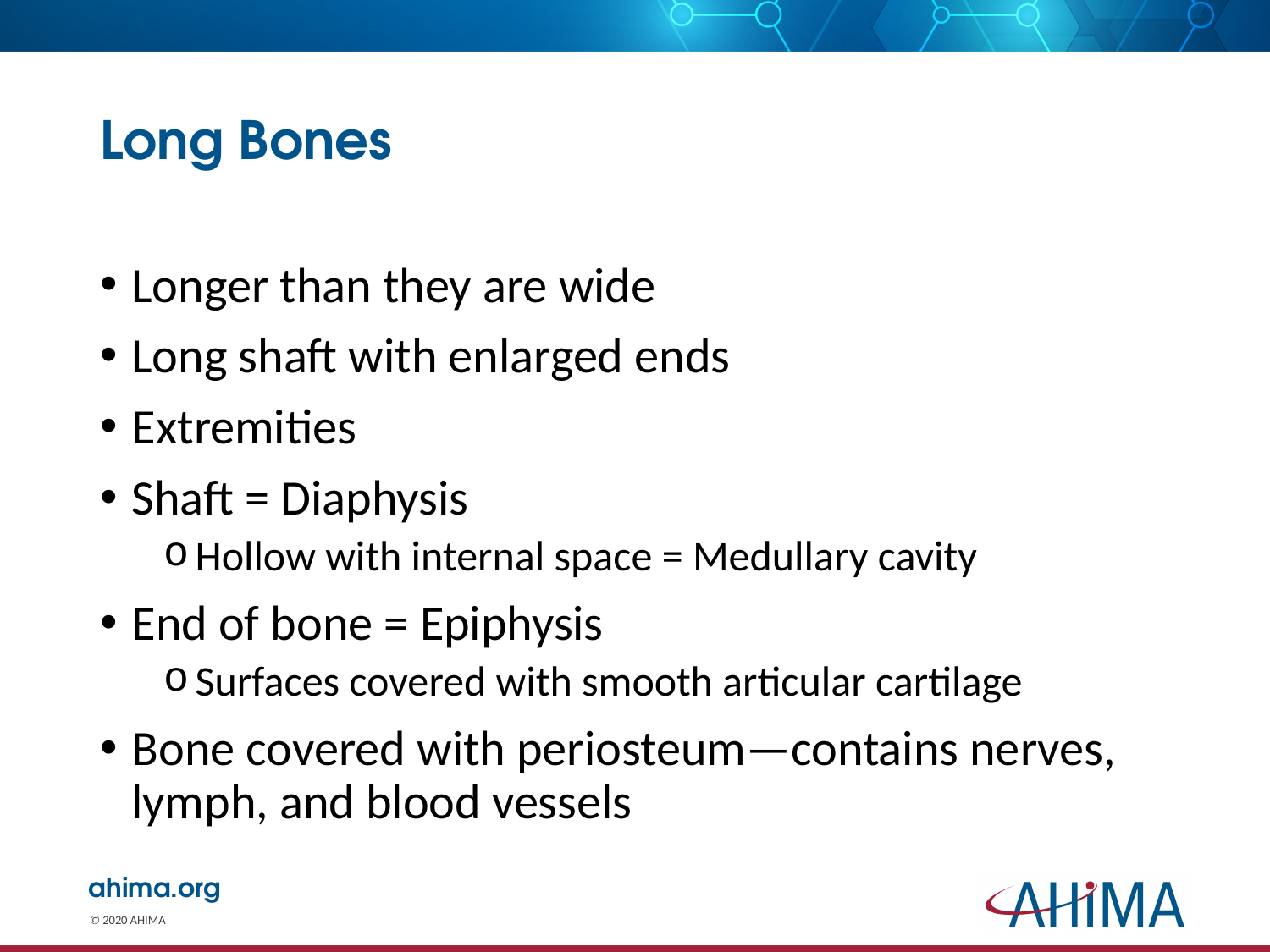

# Long Bones
Longer than they are wide
Long shaft with enlarged ends
Extremities
Shaft = Diaphysis
Hollow with internal space = Medullary cavity
End of bone = Epiphysis
Surfaces covered with smooth articular cartilage
Bone covered with periosteum—contains nerves, lymph, and blood vessels